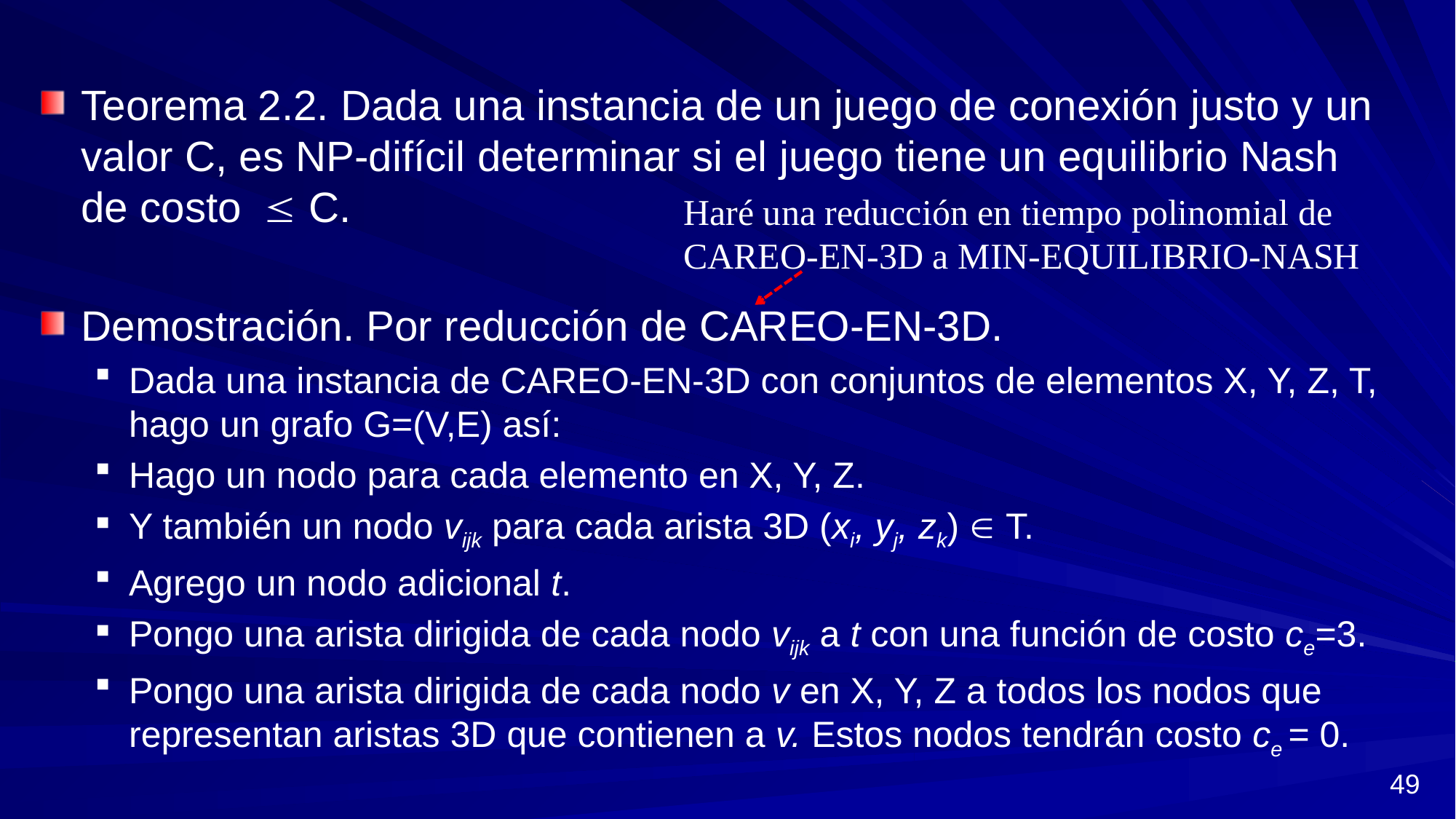

Teorema 2.2. Dada una instancia de un juego de conexión justo y un valor C, es NP-difícil determinar si el juego tiene un equilibrio Nash de costo ≤ C.

Demostración. Por reducción de CAREO-EN-3D.
Dada una instancia de CAREO-EN-3D con conjuntos de elementos X, Y, Z, T, hago un grafo G=(V,E) así:
Hago un nodo para cada elemento en X, Y, Z.
Y también un nodo vijk para cada arista 3D (xi, yj, zk) ∈ T.
Agrego un nodo adicional t.
Pongo una arista dirigida de cada nodo vijk a t con una función de costo ce=3.
Pongo una arista dirigida de cada nodo v en X, Y, Z a todos los nodos que representan aristas 3D que contienen a v. Estos nodos tendrán costo ce = 0.
Haré una reducción en tiempo polinomial de CAREO-EN-3D a MIN-EQUILIBRIO-NASH
49